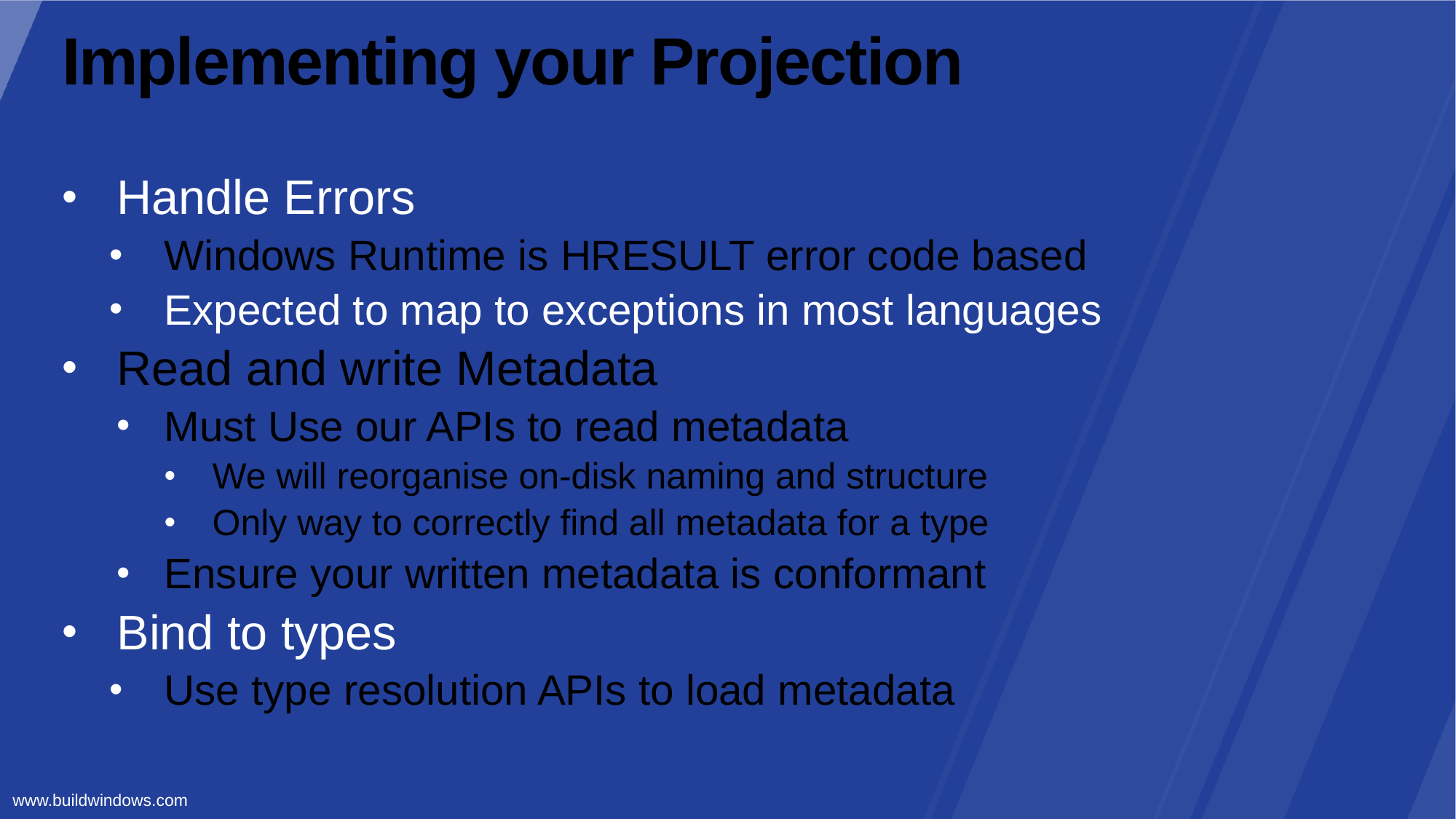

# Implementing your Projection
Handle Errors
Windows Runtime is HRESULT error code based
Expected to map to exceptions in most languages
Read and write Metadata
Must Use our APIs to read metadata
We will reorganise on-disk naming and structure
Only way to correctly find all metadata for a type
Ensure your written metadata is conformant
Bind to types
Use type resolution APIs to load metadata